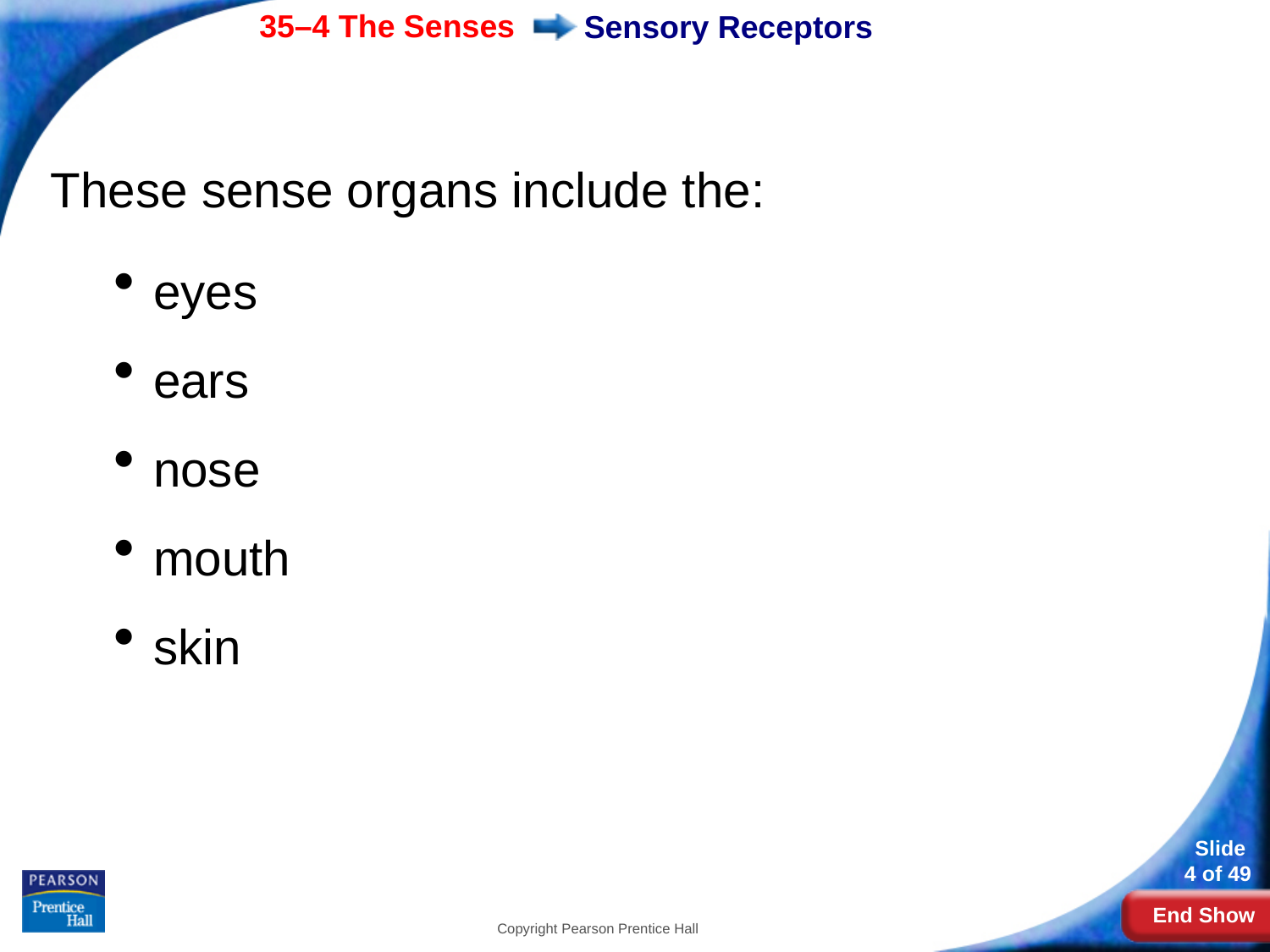

# Sensory Receptors
These sense organs include the:
eyes
ears
nose
mouth
skin
Copyright Pearson Prentice Hall